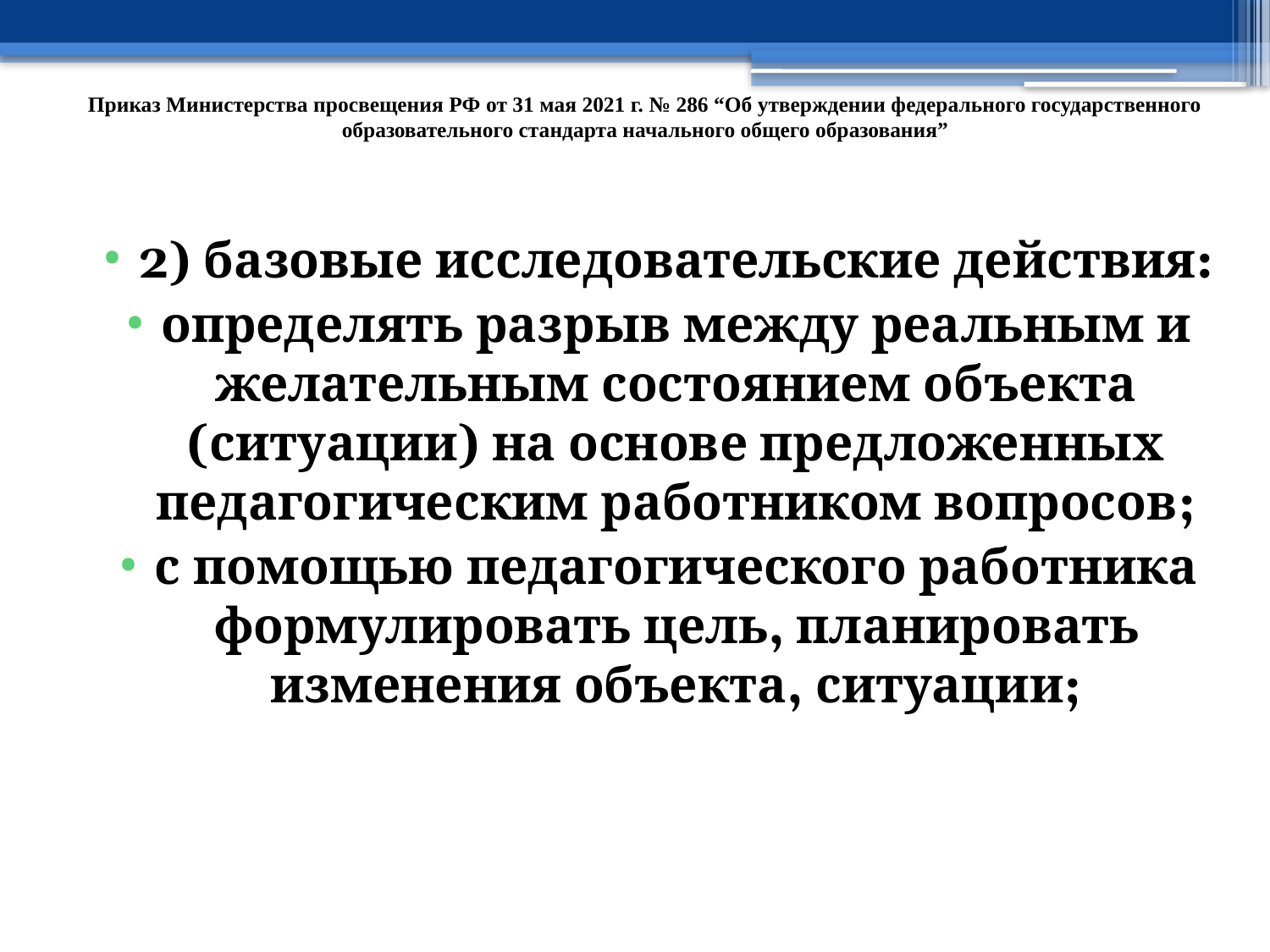

# Приказ Министерства просвещения РФ от 31 мая 2021 г. № 286 “Об утверждении федерального государственного образовательного стандарта начального общего образования”
2) базовые исследовательские действия:
определять разрыв между реальным и желательным состоянием объекта (ситуации) на основе предложенных педагогическим работником вопросов;
с помощью педагогического работника формулировать цель, планировать изменения объекта, ситуации;